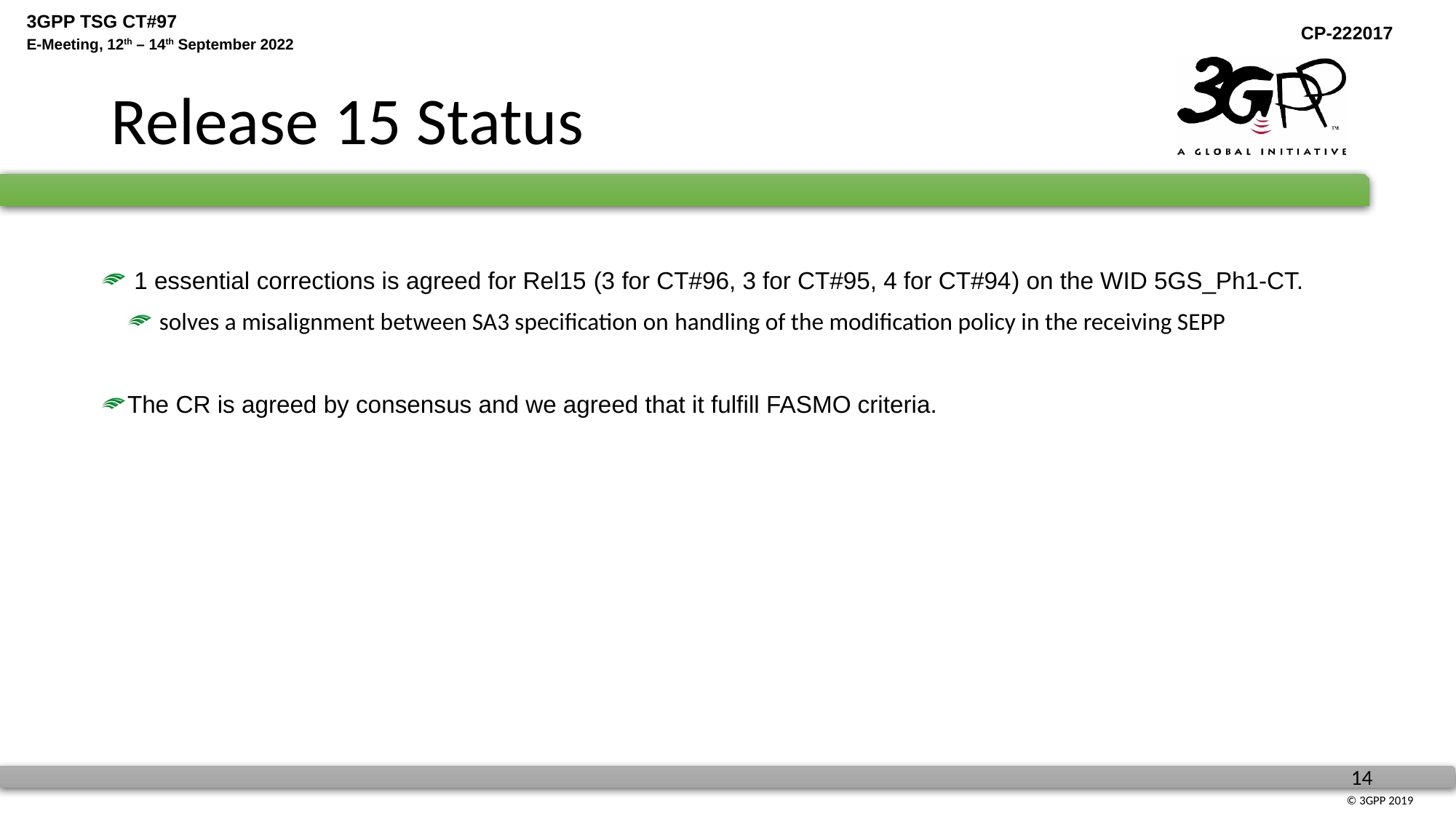

# Release 15 Status
 1 essential corrections is agreed for Rel15 (3 for CT#96, 3 for CT#95, 4 for CT#94) on the WID 5GS_Ph1-CT.
 solves a misalignment between SA3 specification on handling of the modification policy in the receiving SEPP

The CR is agreed by consensus and we agreed that it fulfill FASMO criteria.